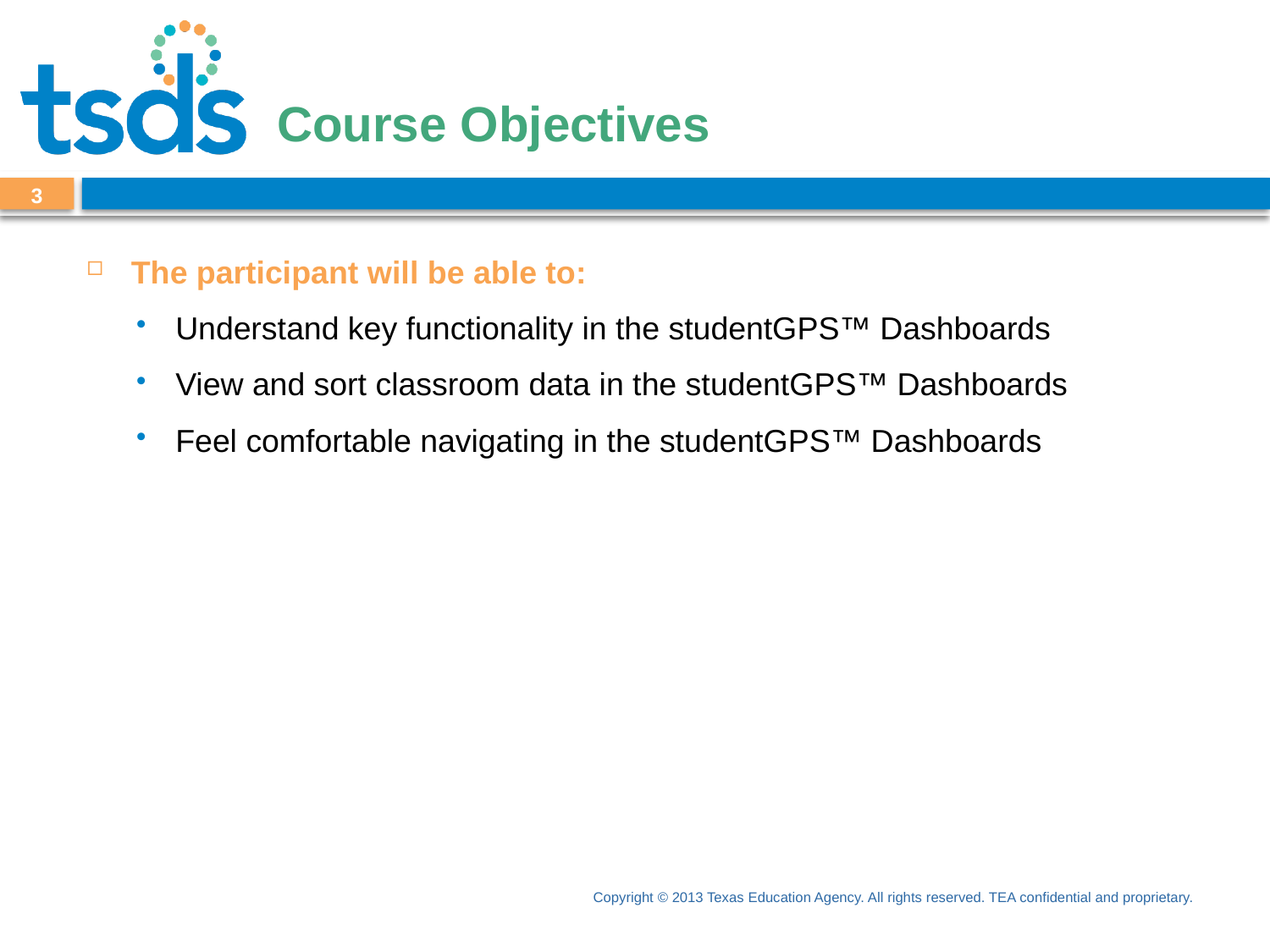

# Course Objectives
3
The participant will be able to:
Understand key functionality in the studentGPS™ Dashboards
View and sort classroom data in the studentGPS™ Dashboards
Feel comfortable navigating in the studentGPS™ Dashboards